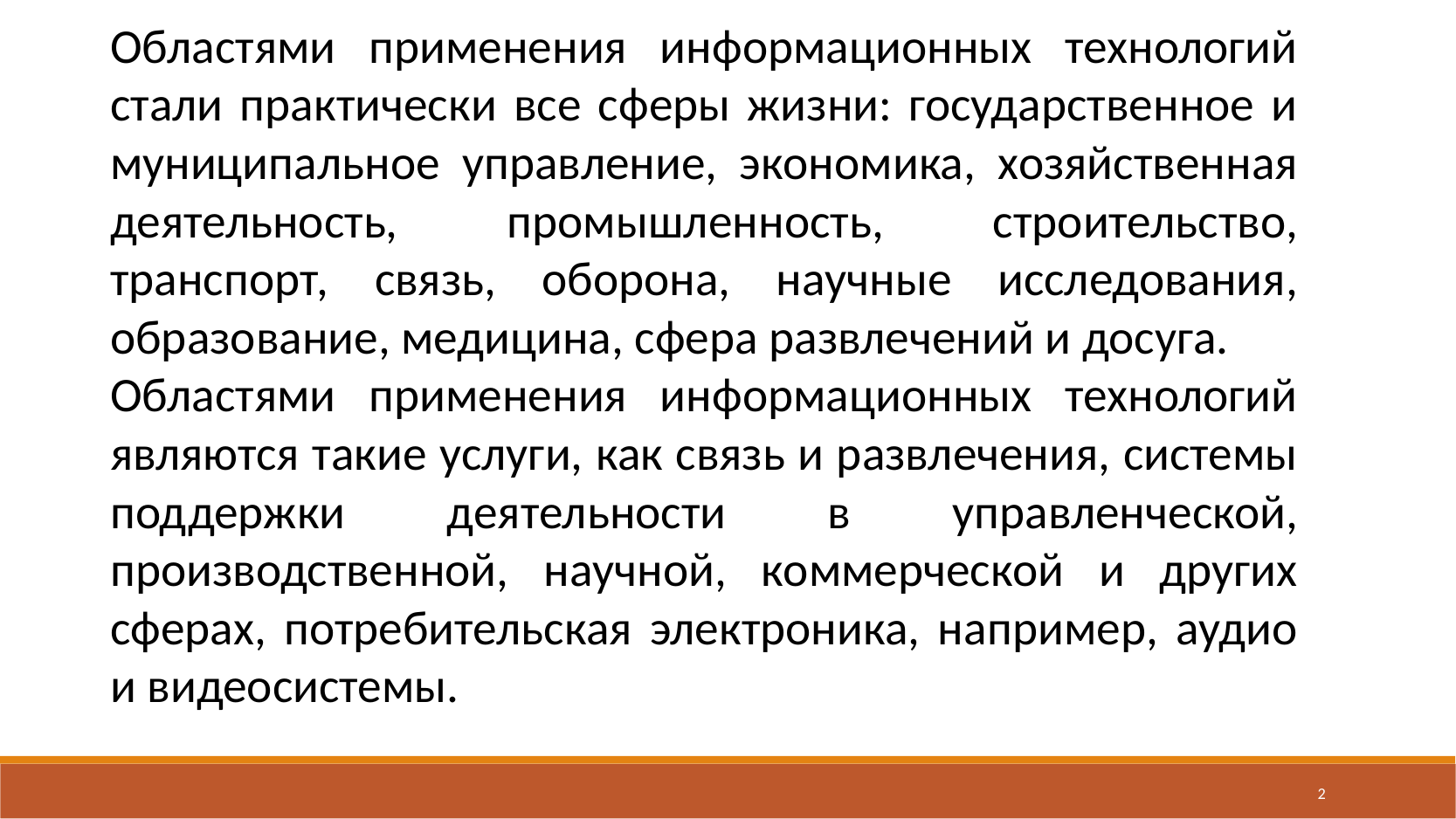

Областями применения информационных технологий стали практически все сферы жизни: государственное и муниципальное управление, экономика, хозяйственная деятельность, промышленность, строительство, транспорт, связь, оборона, научные исследования, образование, медицина, сфера развлечений и досуга.
Областями применения информационных технологий являются такие услуги, как связь и развлечения, системы поддержки деятельности в управленческой, производственной, научной, коммерческой и других сферах, потребительская электроника, например, аудио и видеосистемы.

2